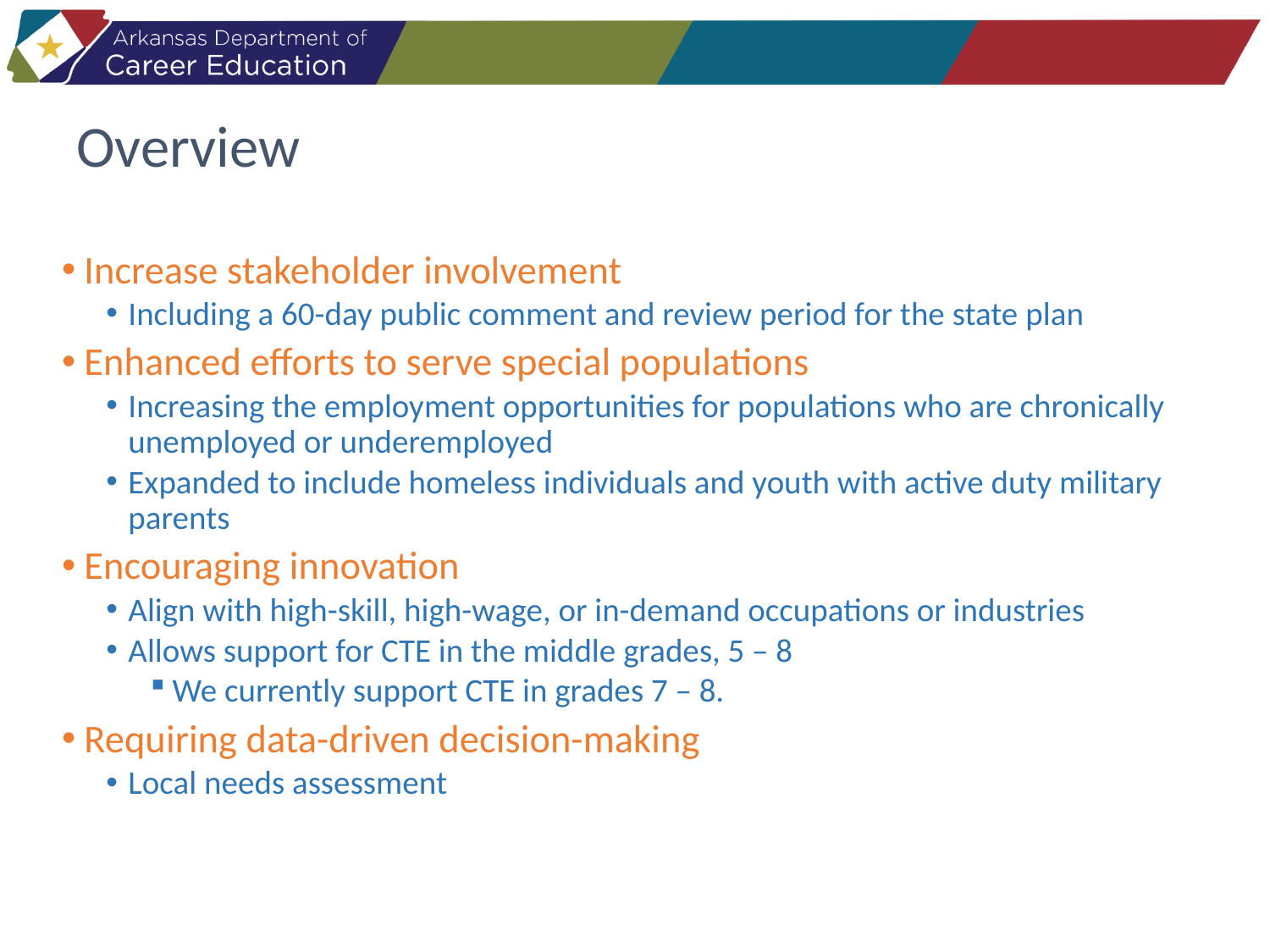

# Overview
Increase stakeholder involvement
Including a 60-day public comment and review period for the state plan
Enhanced efforts to serve special populations
Increasing the employment opportunities for populations who are chronically unemployed or underemployed
Expanded to include homeless individuals and youth with active duty military parents
Encouraging innovation
Align with high-skill, high-wage, or in-demand occupations or industries
Allows support for CTE in the middle grades, 5 – 8
We currently support CTE in grades 7 – 8.
Requiring data-driven decision-making
Local needs assessment